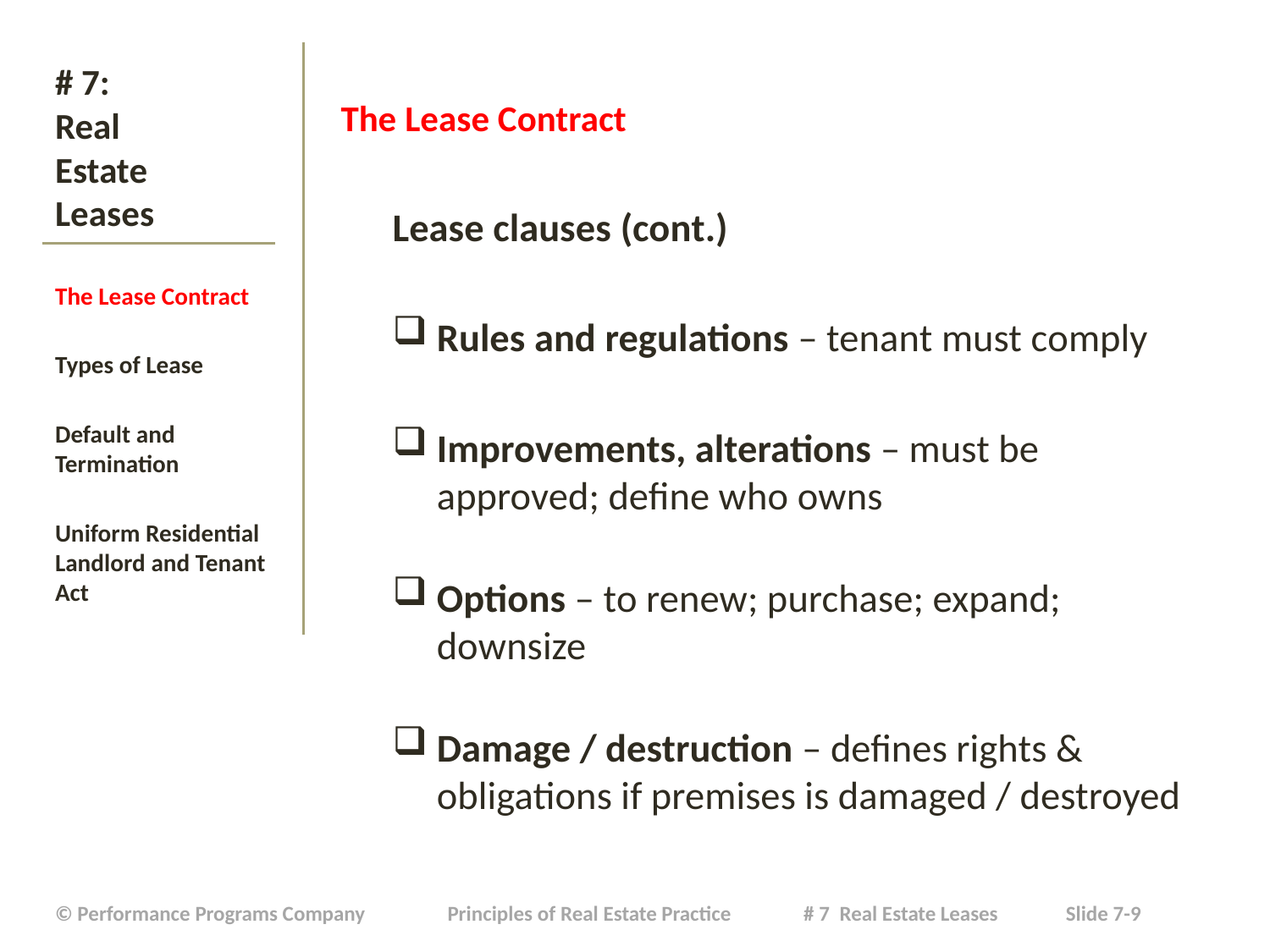

The Lease Contract

Lease clauses (cont.)

Rules and regulations – tenant must comply

Improvements, alterations – must be approved; define who owns
Options – to renew; purchase; expand; downsize
Damage / destruction – defines rights & obligations if premises is damaged / destroyed
# # 7: Real Estate Leases

The Lease Contract

Types of Lease

Default and Termination

Uniform Residential Landlord and Tenant Act

| © Performance Programs Company Principles of Real Estate Practice # 7 Real Estate Leases Slide 7-9 |
| --- |